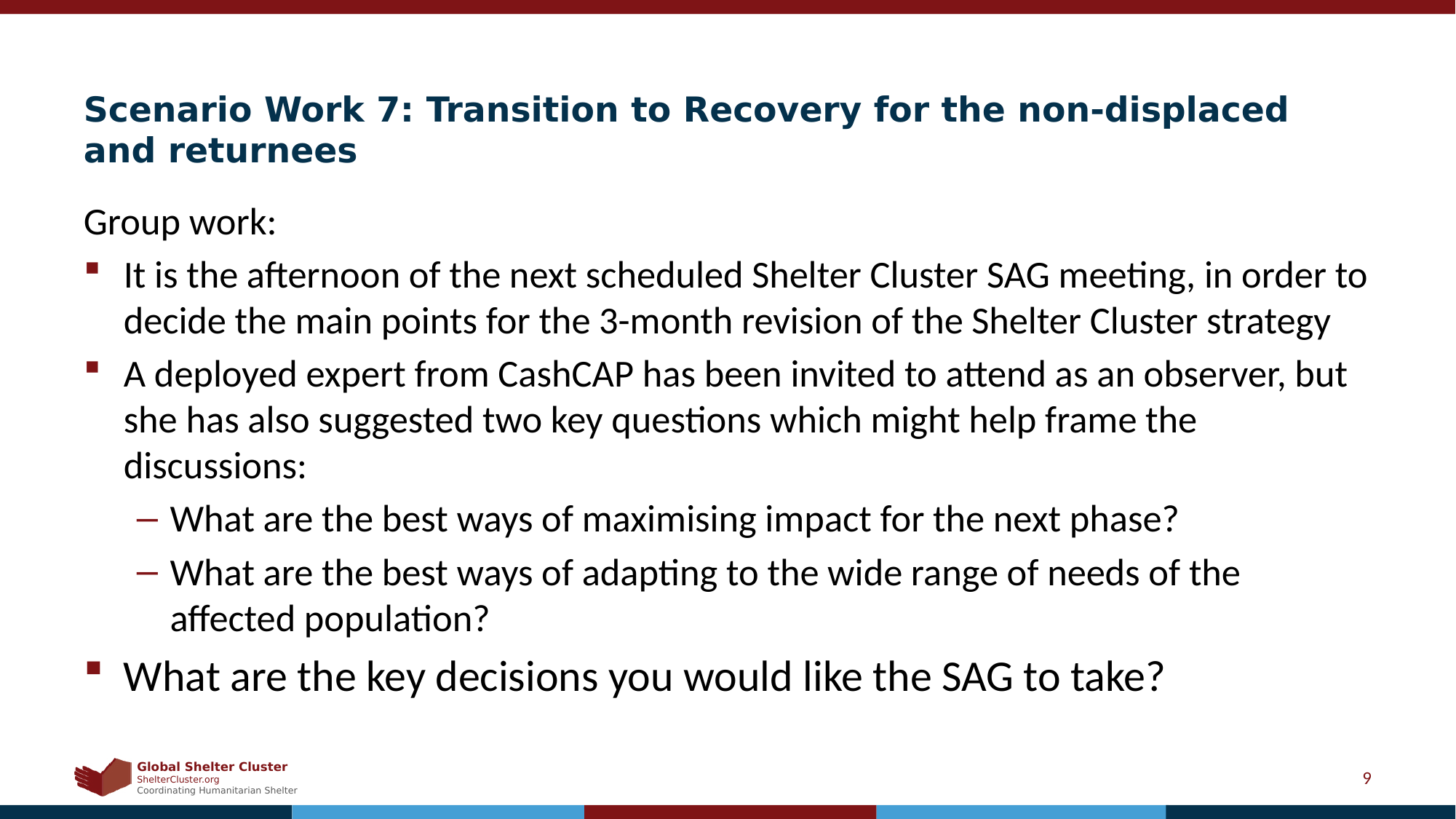

# Scenario Work 7: Transition to Recovery for the non-displaced and returnees
Group work:
It is the afternoon of the next scheduled Shelter Cluster SAG meeting, in order to decide the main points for the 3-month revision of the Shelter Cluster strategy
A deployed expert from CashCAP has been invited to attend as an observer, but she has also suggested two key questions which might help frame the discussions:
What are the best ways of maximising impact for the next phase?
What are the best ways of adapting to the wide range of needs of the affected population?
What are the key decisions you would like the SAG to take?
9